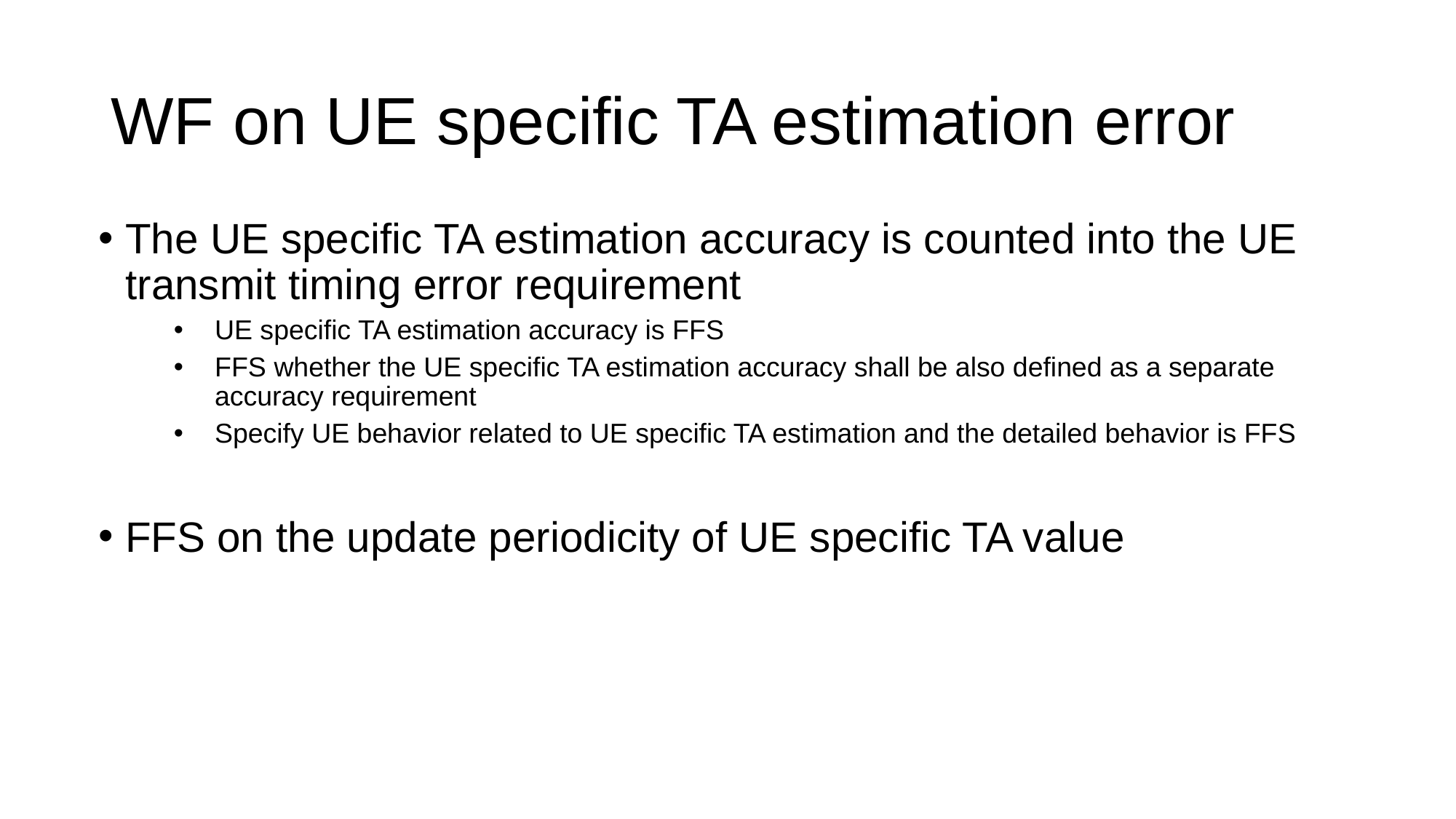

# WF on UE specific TA estimation error
The UE specific TA estimation accuracy is counted into the UE transmit timing error requirement
UE specific TA estimation accuracy is FFS
FFS whether the UE specific TA estimation accuracy shall be also defined as a separate accuracy requirement
Specify UE behavior related to UE specific TA estimation and the detailed behavior is FFS

FFS on the update periodicity of UE specific TA value